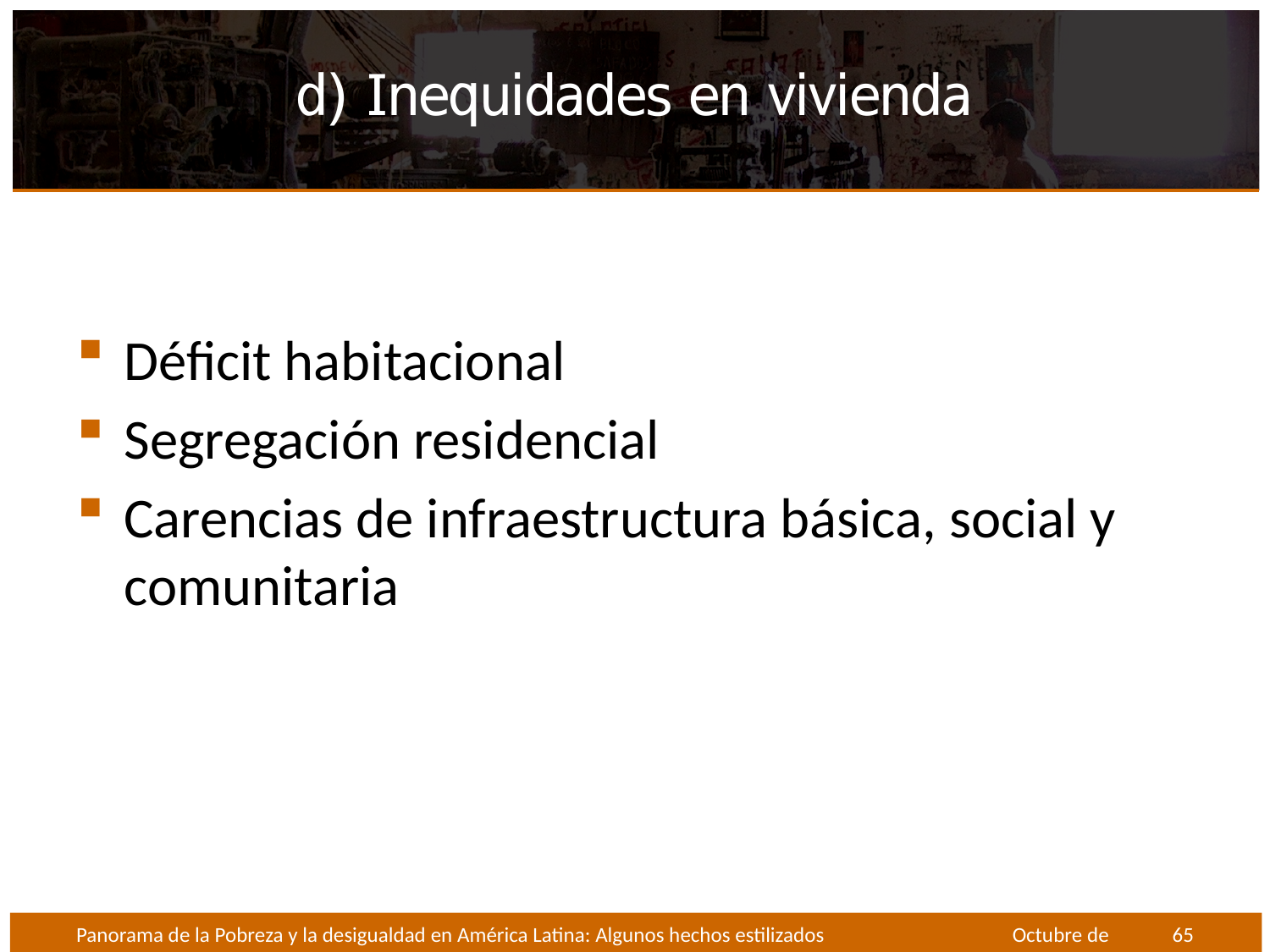

# d) Inequidades en vivienda
Déficit habitacional
Segregación residencial
Carencias de infraestructura básica, social y comunitaria
Panorama de la Pobreza y la desigualdad en América Latina: Algunos hechos estilizados
Octubre de 2012
65